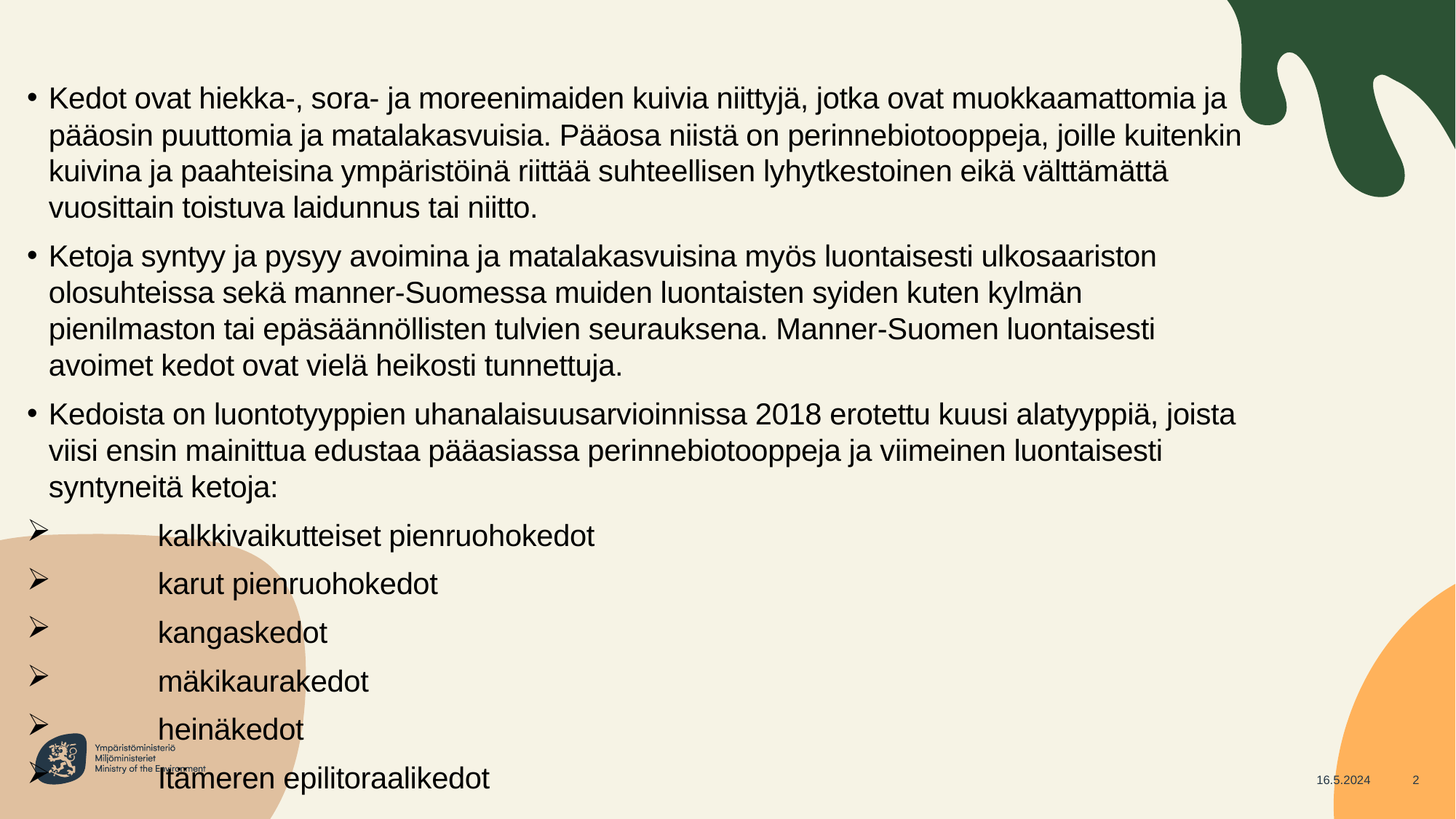

#
Kedot ovat hiekka-, sora- ja moreenimaiden kuivia niittyjä, jotka ovat muokkaamattomia ja pääosin puuttomia ja matalakasvuisia. Pääosa niistä on perinnebiotooppeja, joille kuitenkin kuivina ja paahteisina ympäristöinä riittää suhteellisen lyhytkestoinen eikä välttämättä vuosittain toistuva laidunnus tai niitto.
Ketoja syntyy ja pysyy avoimina ja matalakasvuisina myös luontaisesti ulkosaariston olosuhteissa sekä manner-Suomessa muiden luontaisten syiden kuten kylmän pienilmaston tai epäsäännöllisten tulvien seurauksena. Manner-Suomen luontaisesti avoimet kedot ovat vielä heikosti tunnettuja.
Kedoista on luontotyyppien uhanalaisuusarvioinnissa 2018 erotettu kuusi alatyyppiä, joista viisi ensin mainittua edustaa pääasiassa perinnebiotooppeja ja viimeinen luontaisesti syntyneitä ketoja:
 	kalkkivaikutteiset pienruohokedot
 	karut pienruohokedot
 	kangaskedot
 	mäkikaurakedot
 	heinäkedot
 	Itämeren epilitoraalikedot

16.5.2024
2